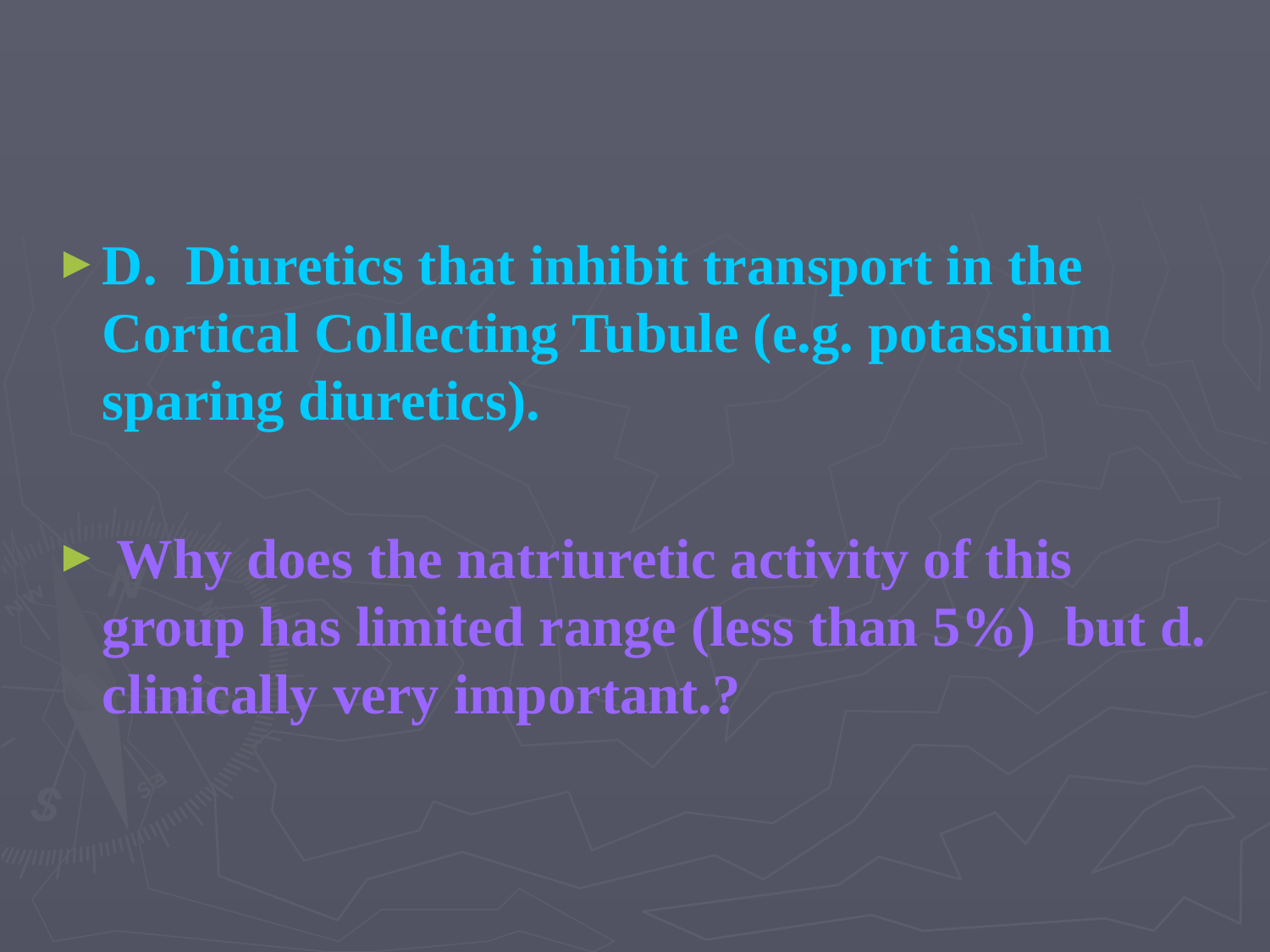

D.  Diuretics that inhibit transport in the Cortical Collecting Tubule (e.g. potassium sparing diuretics).

 Why does the natriuretic activity of this group has limited range (less than 5%)  but d. clinically very important.?